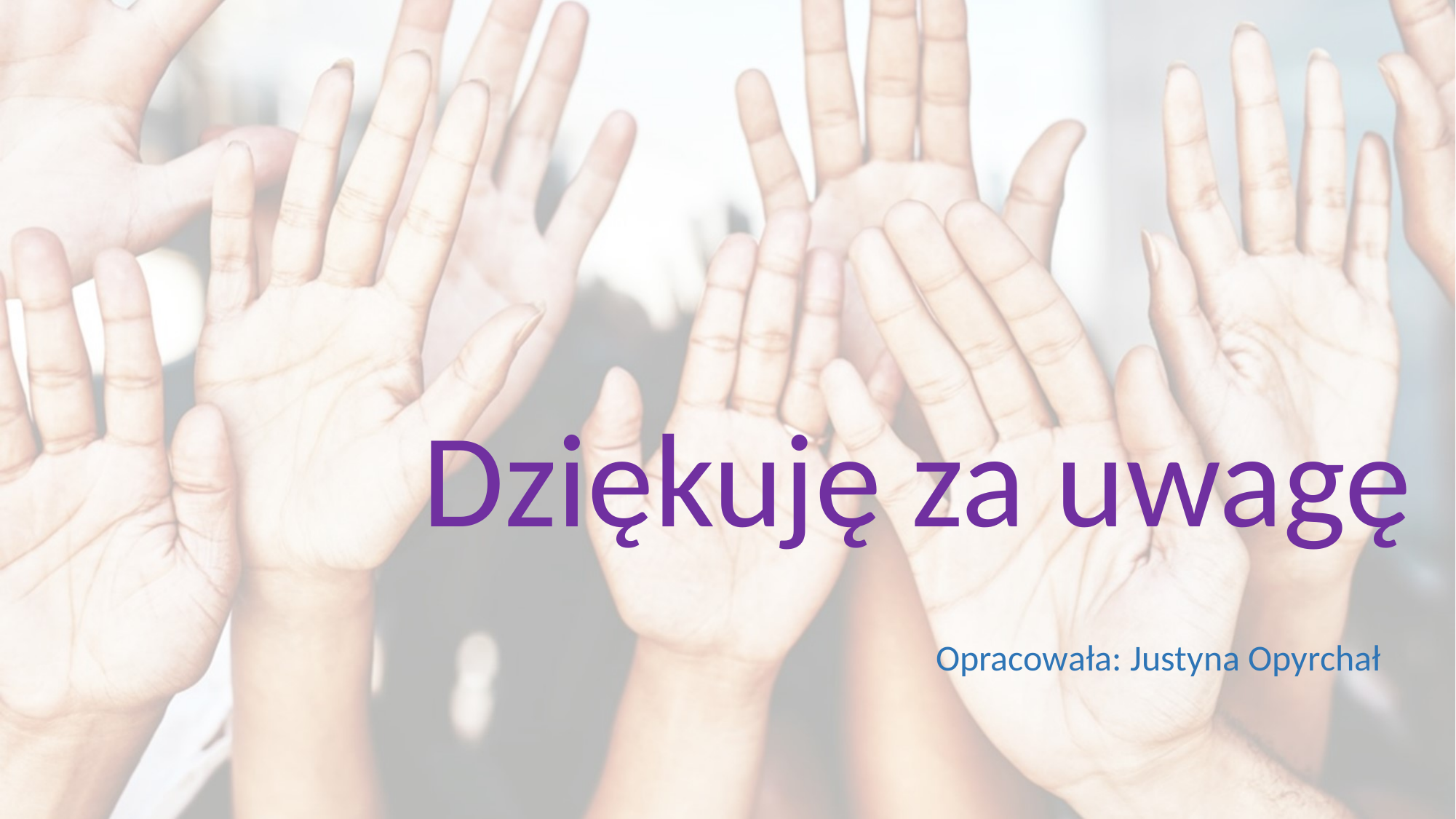

# Dziękuję za uwagę Opracowała: Justyna Opyrchał